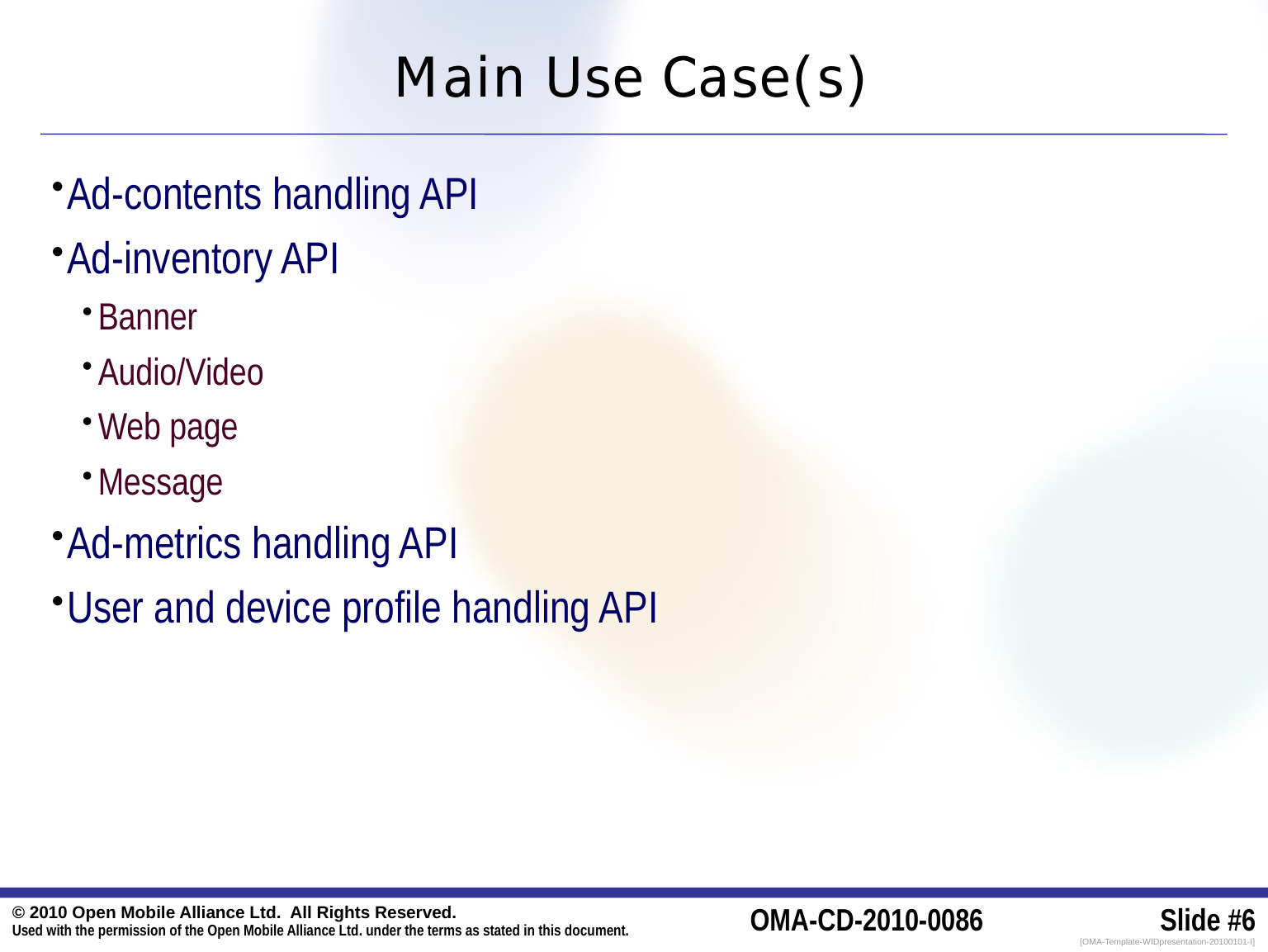

# Main Use Case(s)
Ad-contents handling API
Ad-inventory API
Banner
Audio/Video
Web page
Message
Ad-metrics handling API
User and device profile handling API